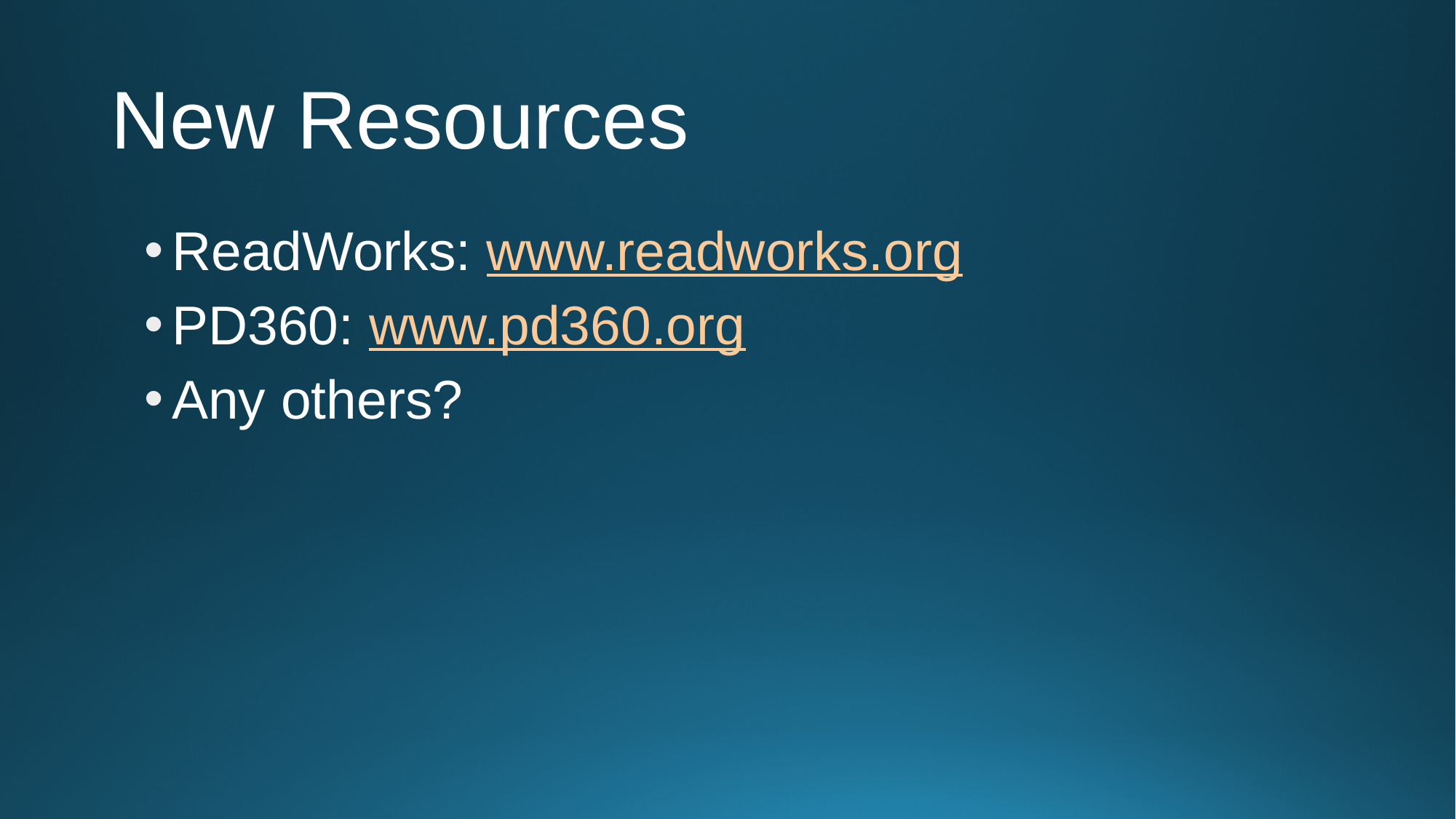

# New Resources
ReadWorks: www.readworks.org
PD360: www.pd360.org
Any others?